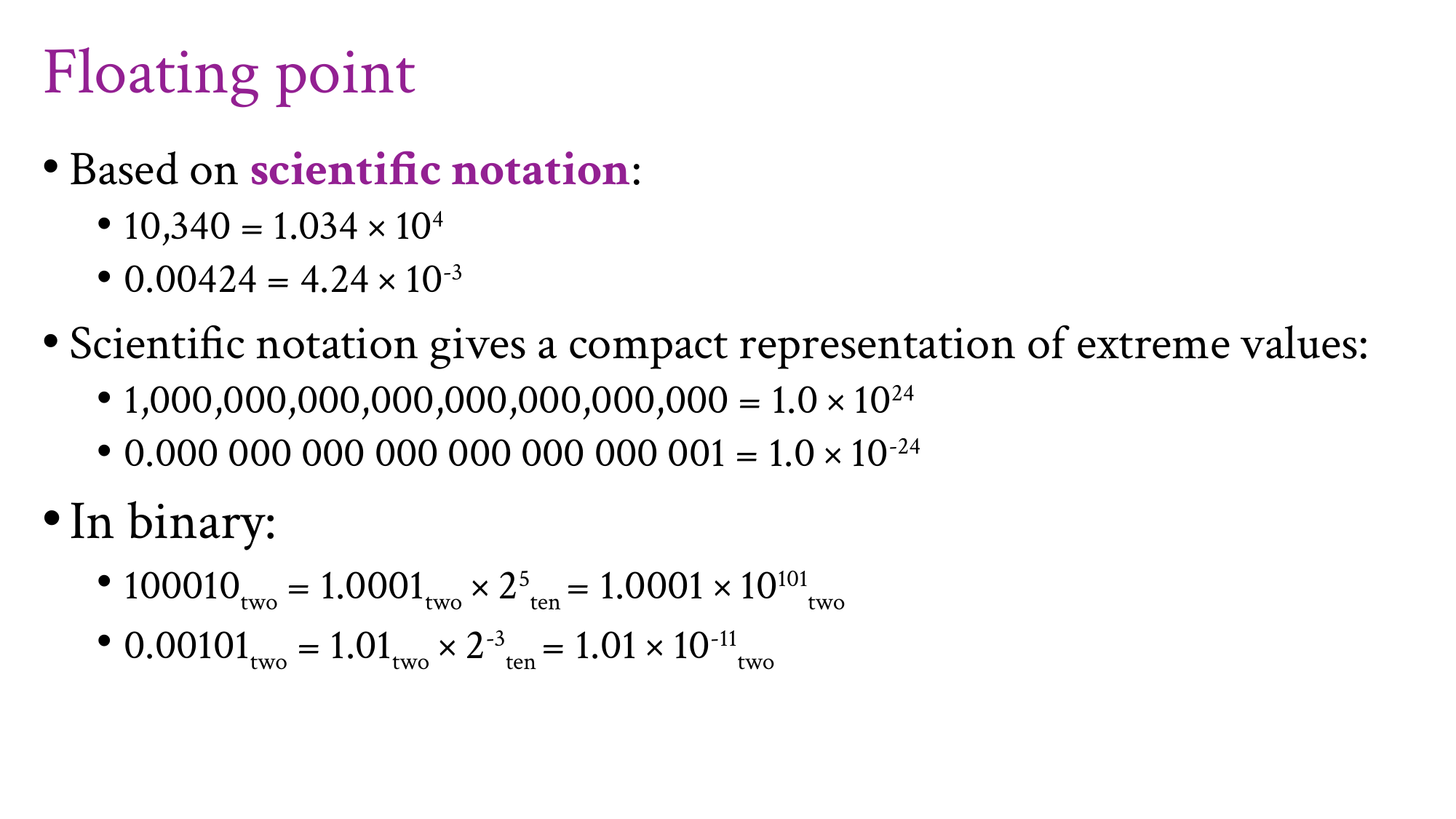

# Floating point
Based on scientific notation:
10,340 = 1.034 × 104
0.00424 = 4.24 × 10-3
Scientific notation gives a compact representation of extreme values:
1,000,000,000,000,000,000,000,000 = 1.0 × 1024
0.000 000 000 000 000 000 000 001 = 1.0 × 10-24
In binary:
100010two = 1.0001two × 25ten = 1.0001 × 10101two
0.00101two = 1.01two × 2-3ten = 1.01 × 10-11two